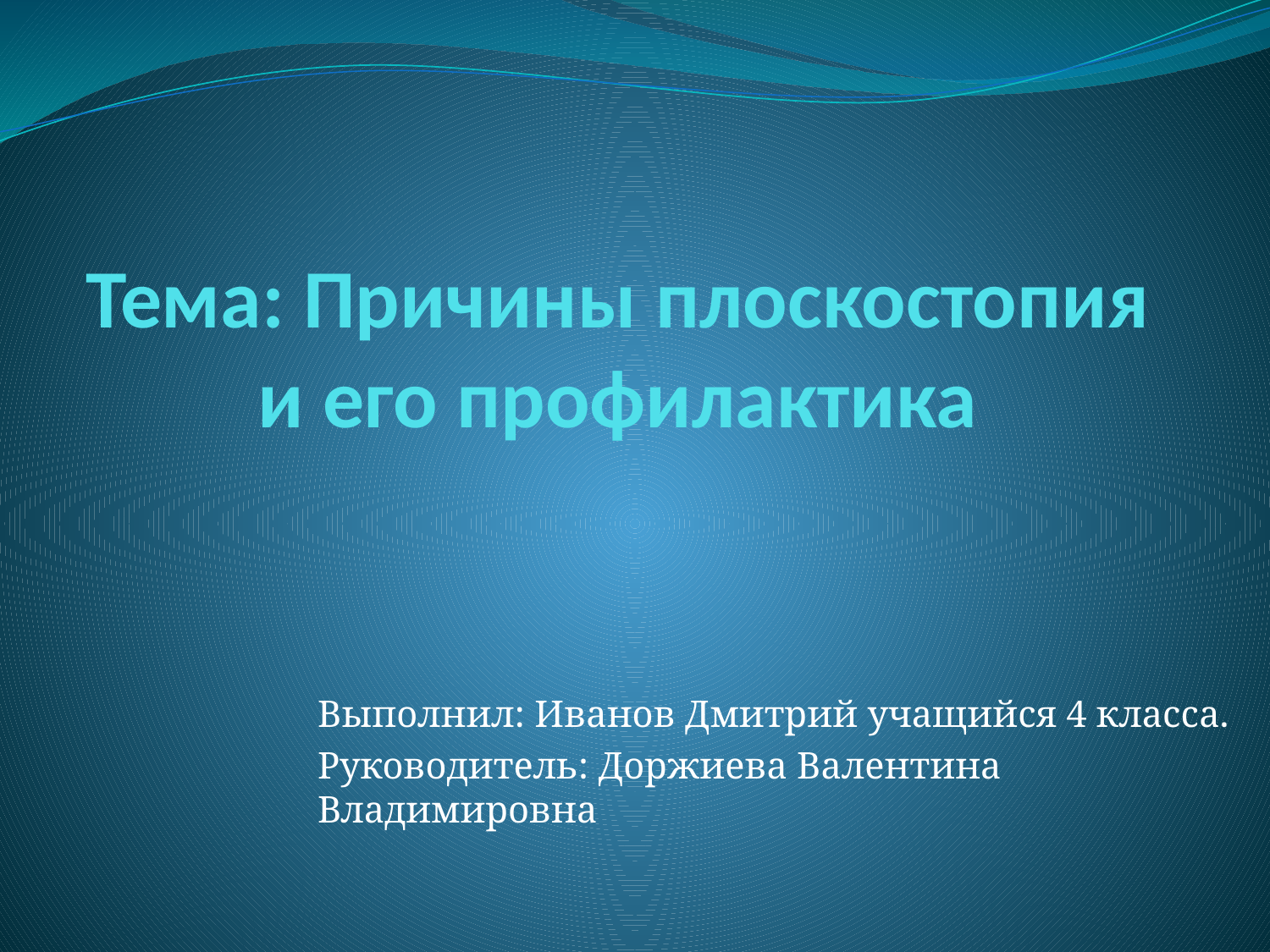

# Тема: Причины плоскостопия и его профилактика
Выполнил: Иванов Дмитрий учащийся 4 класса.
Руководитель: Доржиева Валентина Владимировна